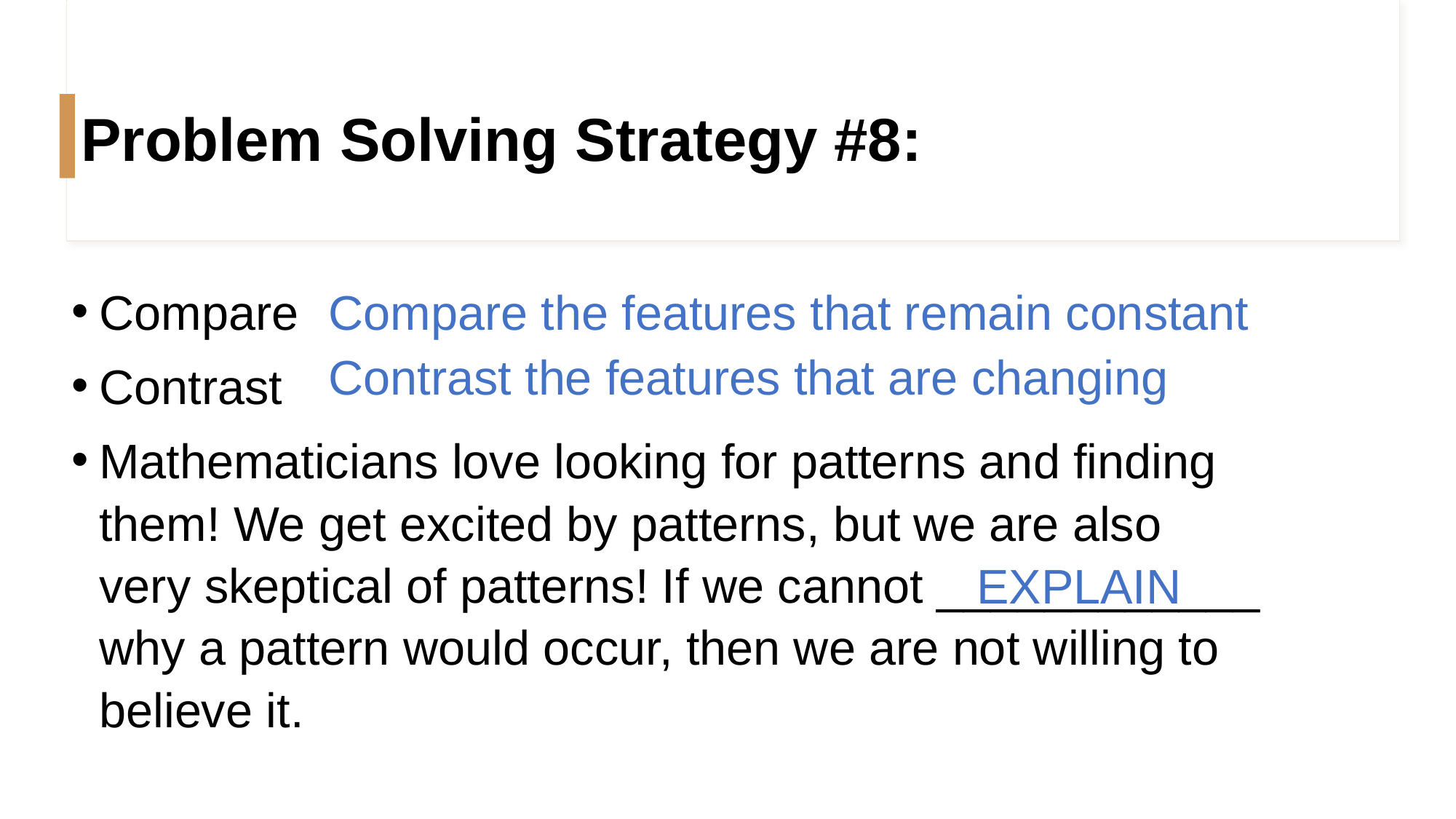

# Problem Solving Strategy #8:
Compare
Contrast
Mathematicians love looking for patterns and finding them! We get excited by patterns, but we are also very skeptical of patterns! If we cannot ____________ why a pattern would occur, then we are not willing to believe it.

Compare the features that remain constant
Contrast the features that are changing
EXPLAIN